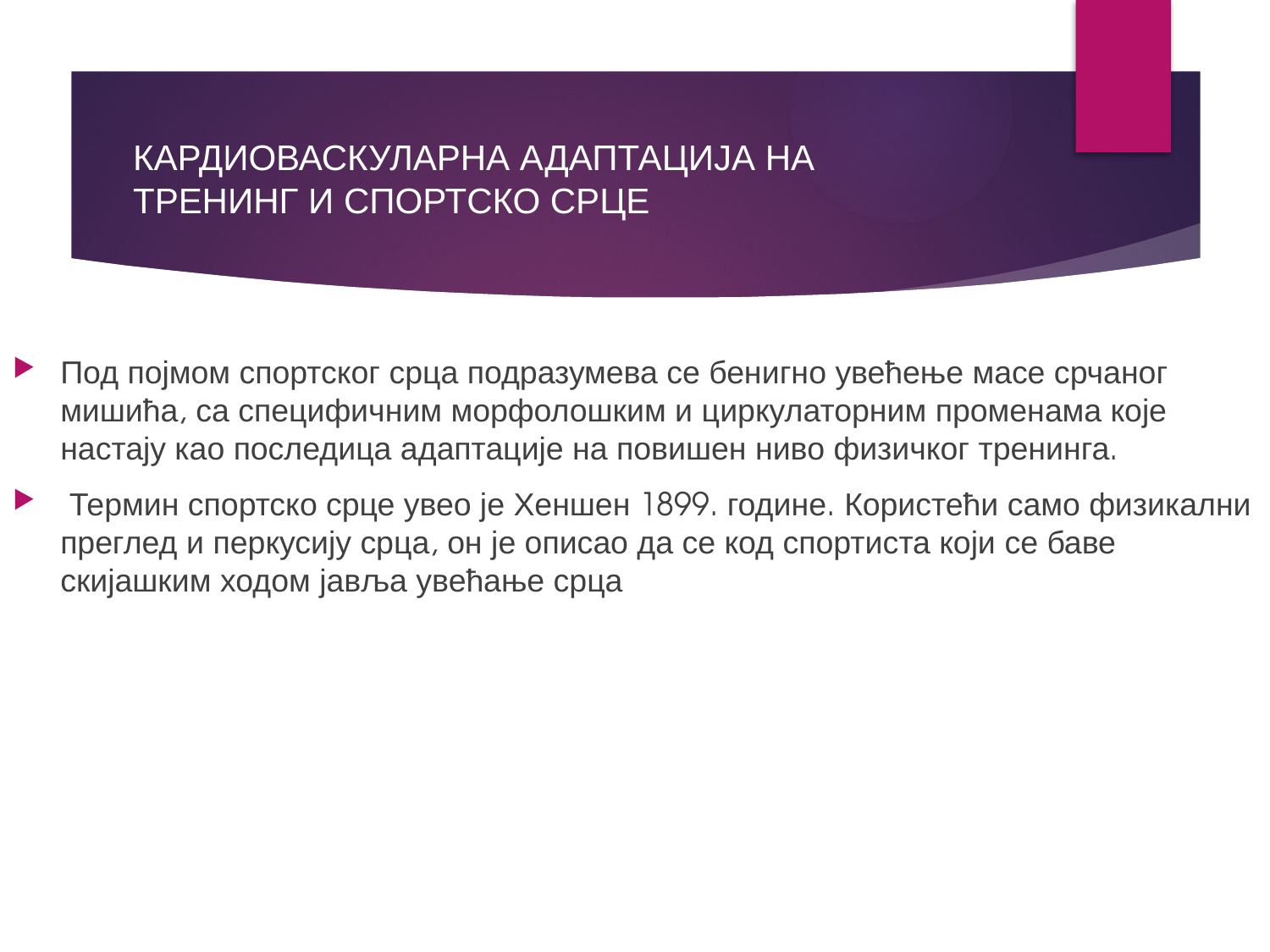

# КАРДИОВАСКУЛАРНА АДАПТАЦИЈА НА ТРЕНИНГ И СПОРТСКО СРЦЕ
Под појмом спортског срца подразумева се бенигно увећење масе срчаног мишића, са специфичним морфолошким и циркулаторним променама које настају као последица адаптације на повишен ниво физичког тренинга.
 Термин спортско срце увео је Хеншен 1899. године. Користећи само физикални преглед и перкусију срца, он је описао да се код спортиста који се баве скијашким ходом јавља увећање срца